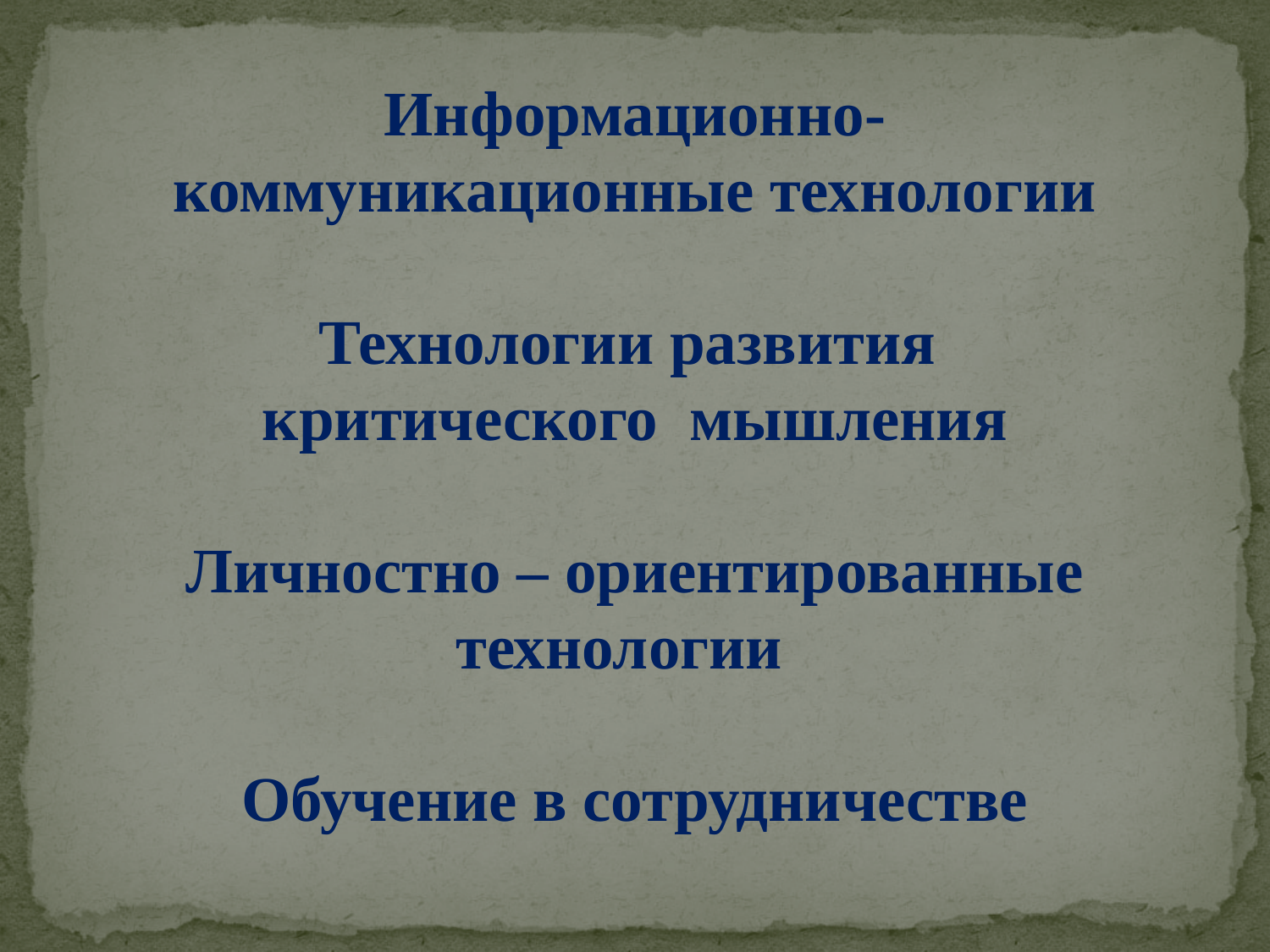

Информационно-коммуникационные технологии

Технологии развития  критического  мышления

Личностно – ориентированные технологии

Обучение в сотрудничестве